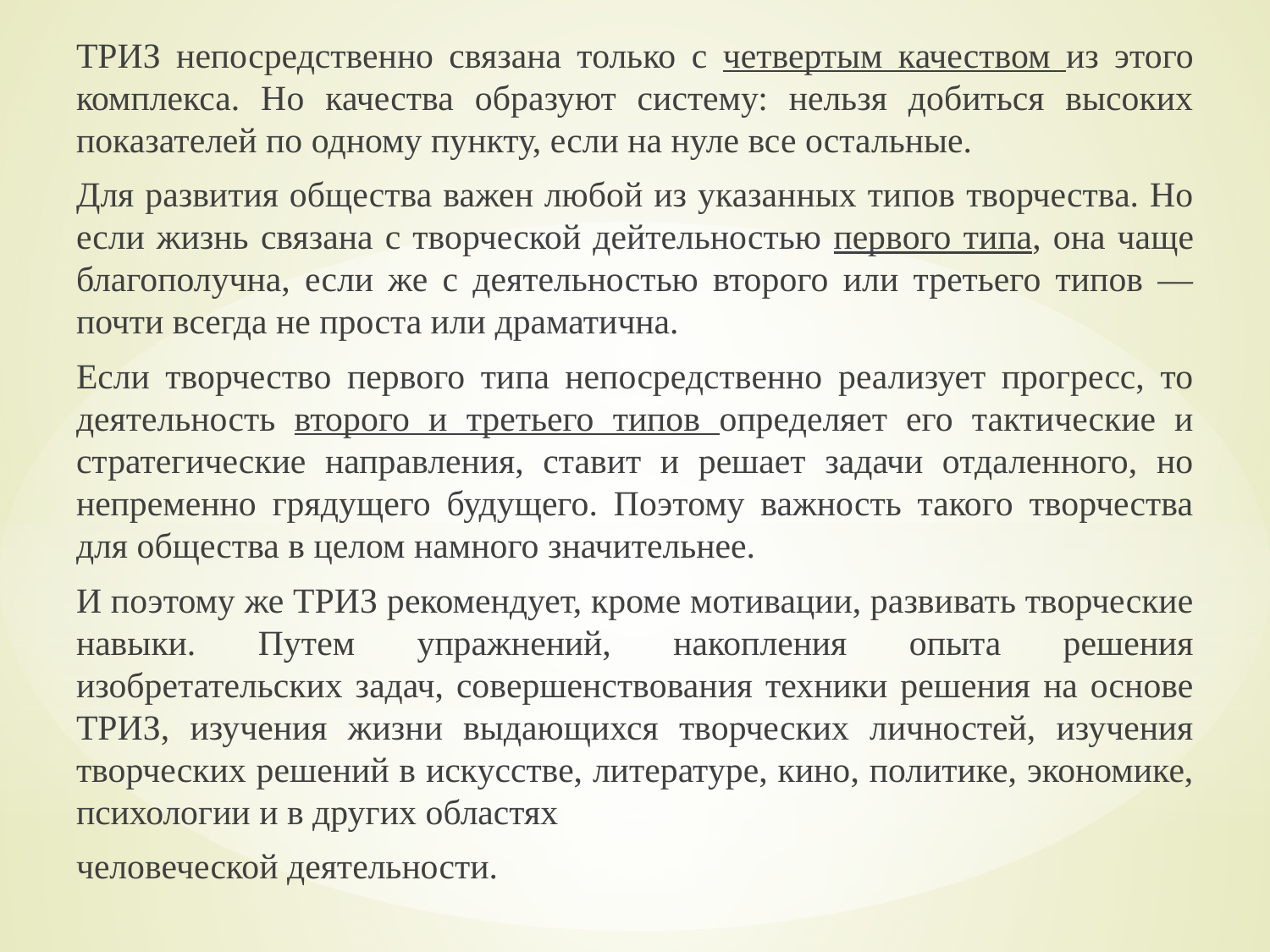

ТРИЗ непосредственно связана только с четвертым качеством из этого комплекса. Но качества образуют систему: нельзя добиться высоких показателей по одному пункту, если на нуле все остальные.
Для развития общества важен любой из указанных типов творчества. Но если жизнь связана с творческой дейтельностью первого типа, она чаще благополучна, если же с деятельностью второго или третьего типов — почти всегда не проста или драматична.
Если творчество первого типа непосредственно реализует прогресс, то деятельность второго и третьего типов определяет его тактические и стратегические направления, ставит и решает задачи отдаленного, но непременно грядущего будущего. Поэтому важность такого творчества для общества в целом намного значительнее.
И поэтому же ТРИЗ рекомендует, кроме мотивации, развивать творческие навыки. Путем упражнений, накопления опыта решения изобретательских задач, совершенствования техники решения на основе ТРИЗ, изучения жизни выдающихся творческих личностей, изучения творческих решений в искусстве, литературе, кино, политике, экономике, психологии и в других областях
человеческой деятельности.